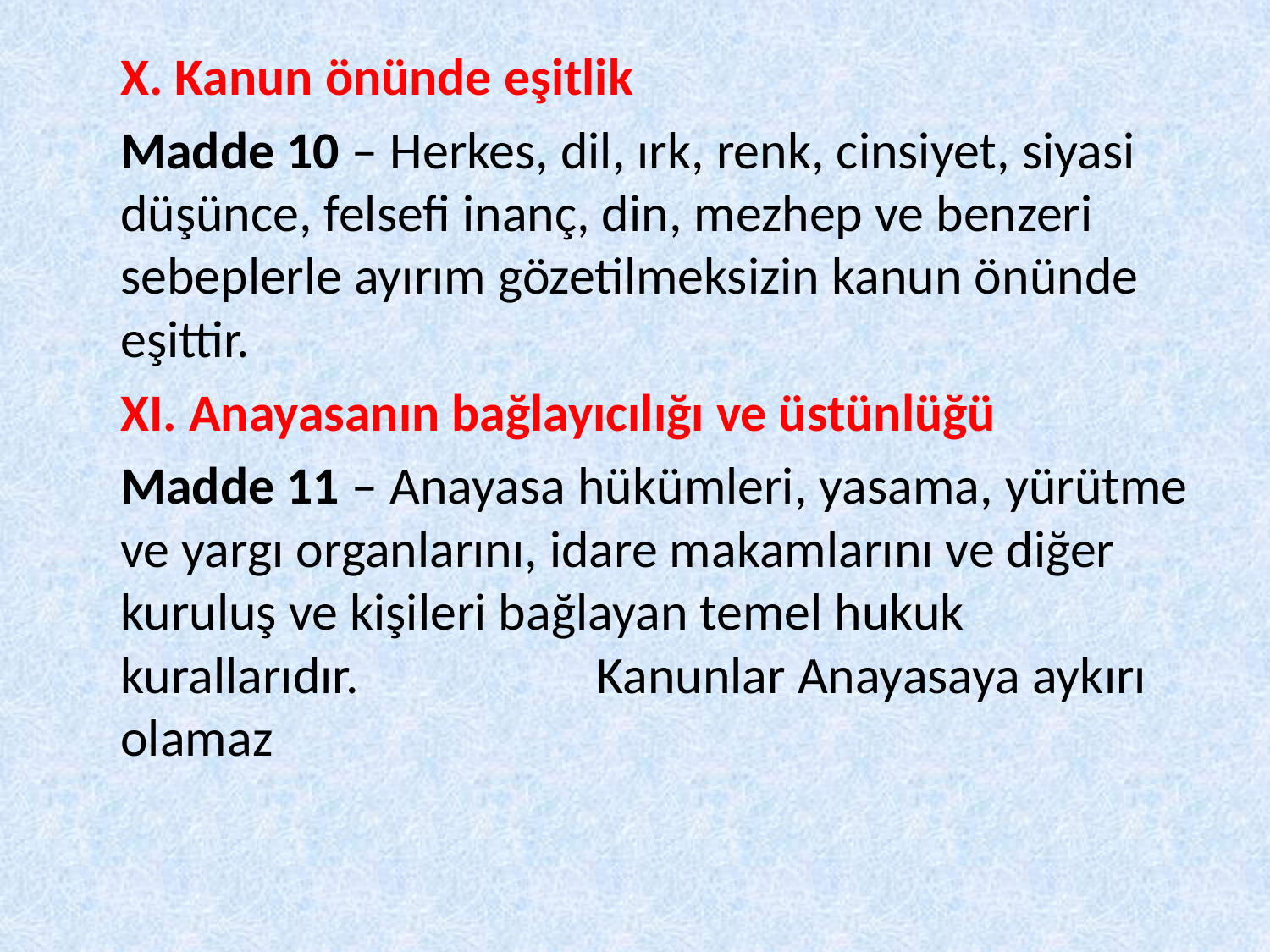

X. Kanun önünde eşitlik
	Madde 10 – Herkes, dil, ırk, renk, cinsiyet, siyasi düşünce, felsefi inanç, din, mezhep ve benzeri sebeplerle ayırım gözetilmeksizin kanun önünde eşittir.
	XI. Anayasanın bağlayıcılığı ve üstünlüğü
 	Madde 11 – Anayasa hükümleri, yasama, yürütme ve yargı organlarını, idare makamlarını ve diğer kuruluş ve kişileri bağlayan temel hukuk kurallarıdır.                    Kanunlar Anayasaya aykırı olamaz